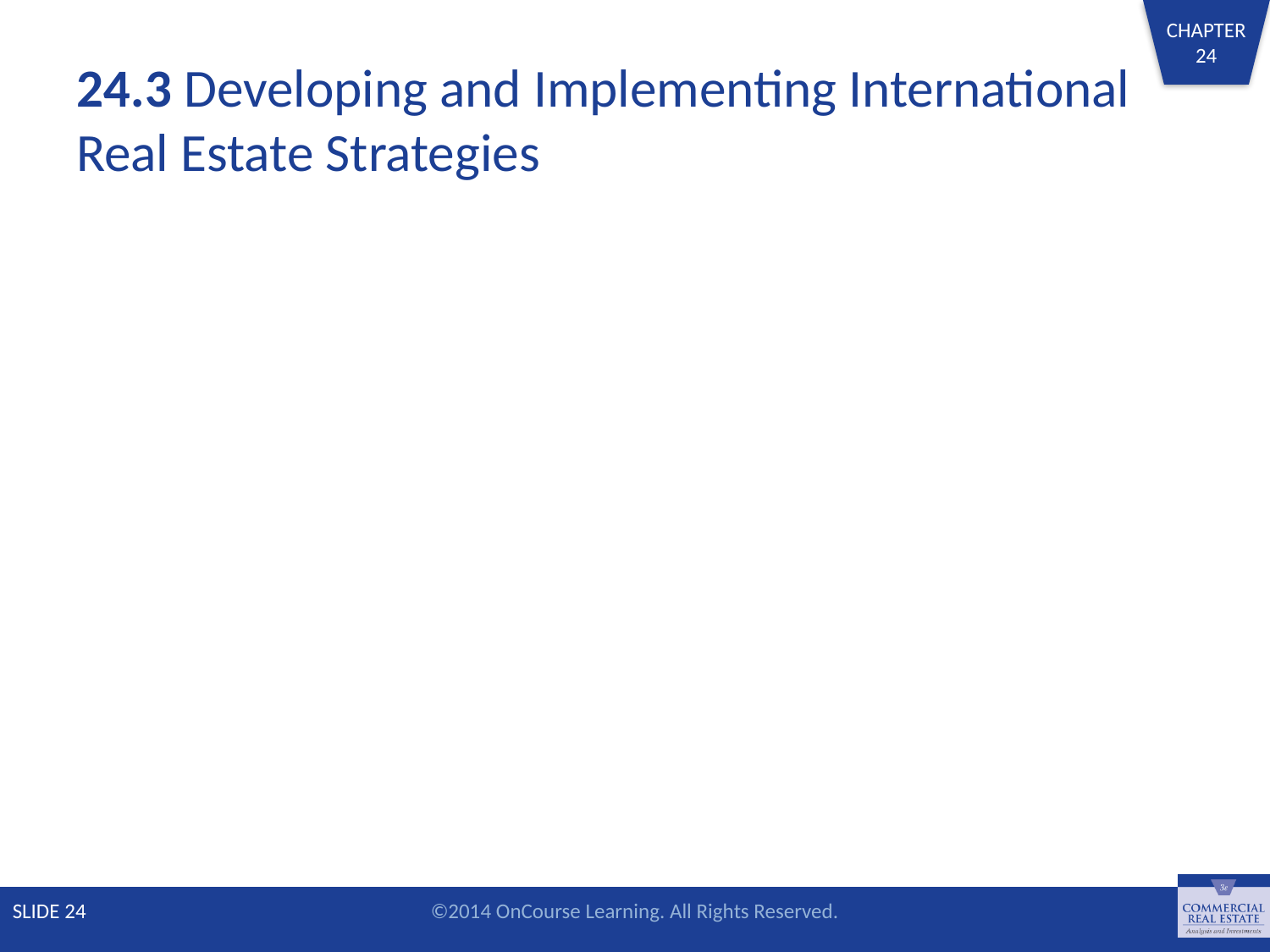

# 24.3 Developing and Implementing International Real Estate Strategies

SLIDE 24